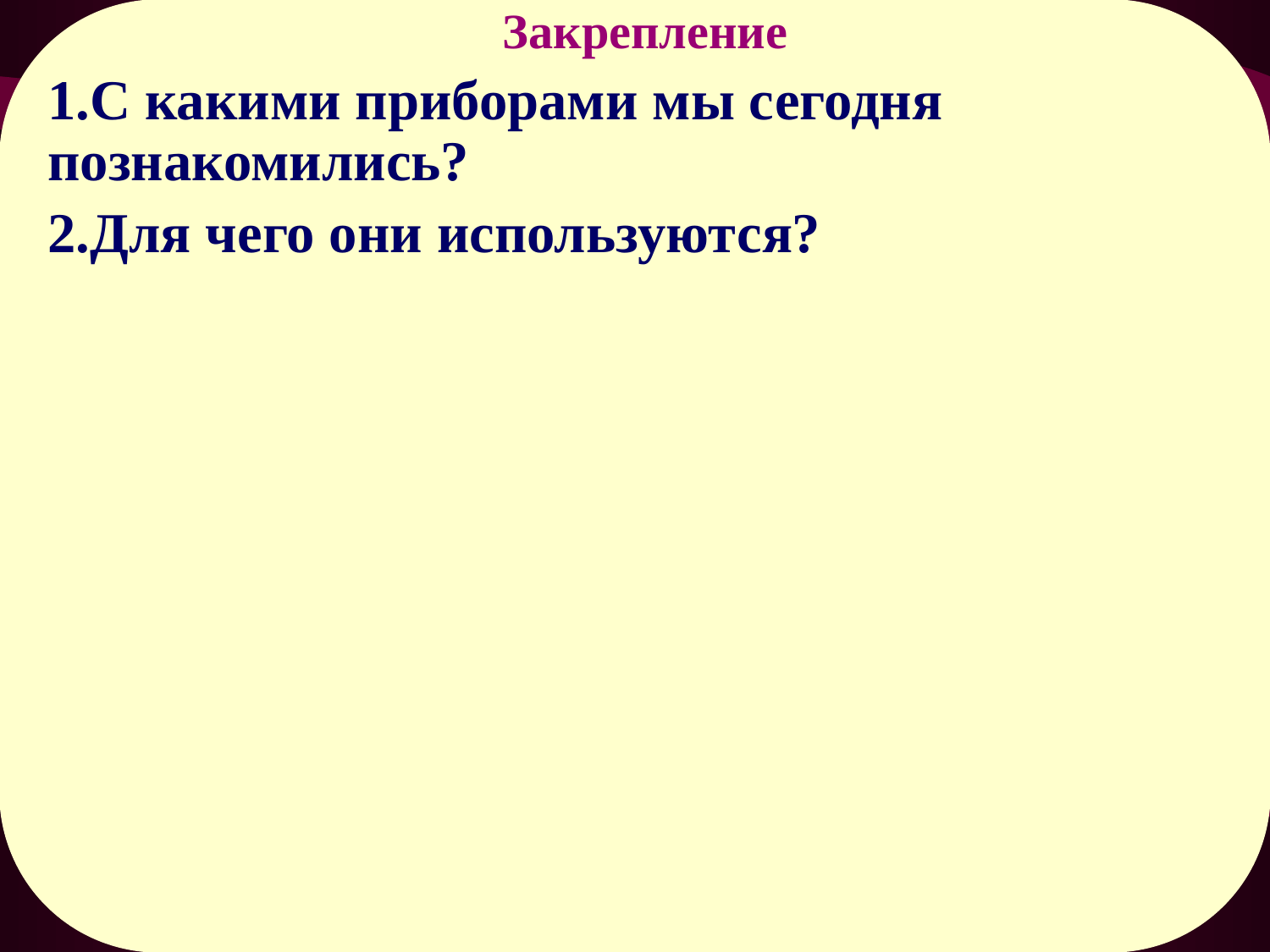

Закрепление
С какими приборами мы сегодня познакомились?
Для чего они используются?